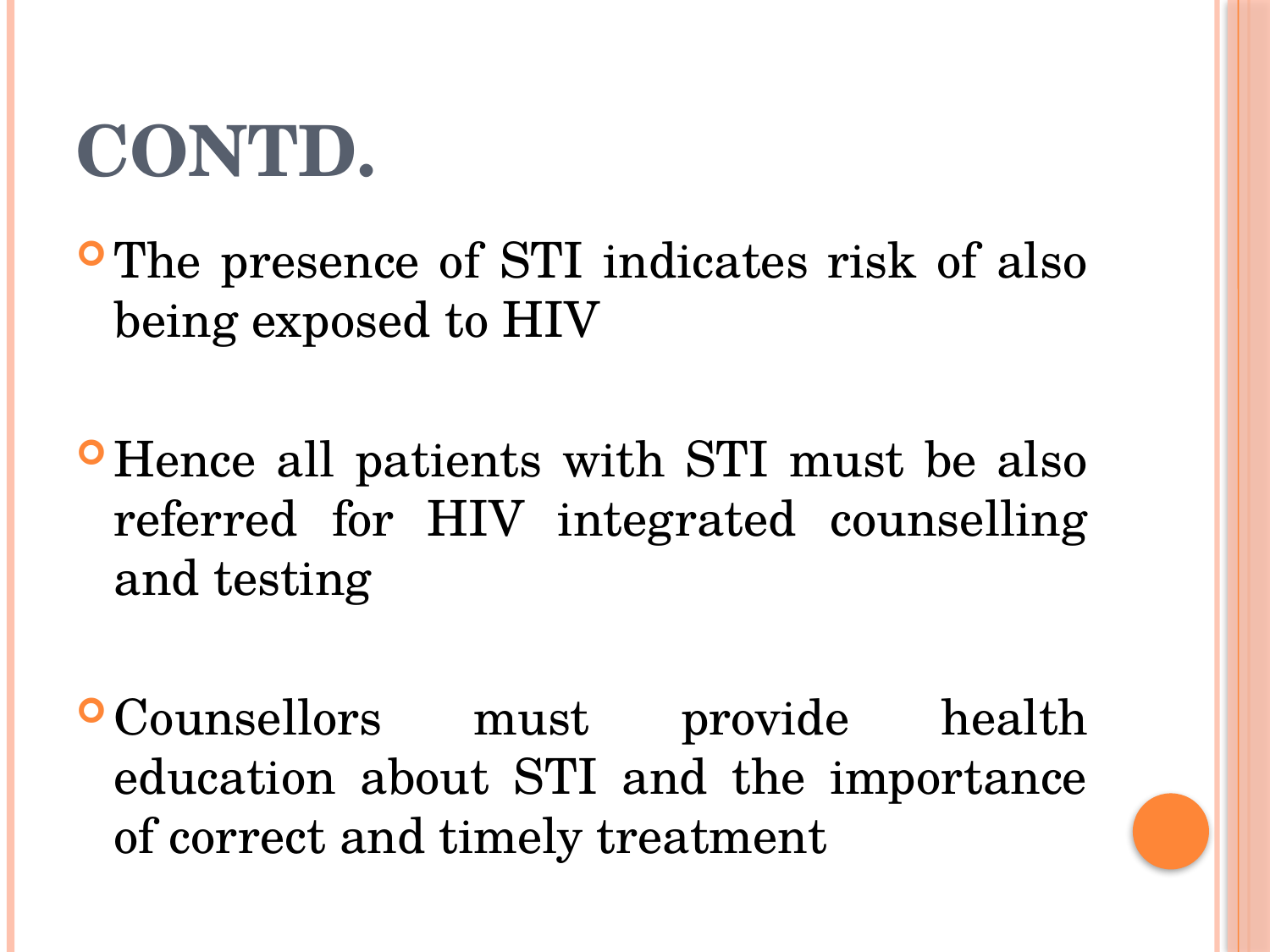

# Contd.
The presence of STI indicates risk of also being exposed to HIV

Hence all patients with STI must be also referred for HIV integrated counselling and testing

Counsellors must provide health education about STI and the importance of correct and timely treatment